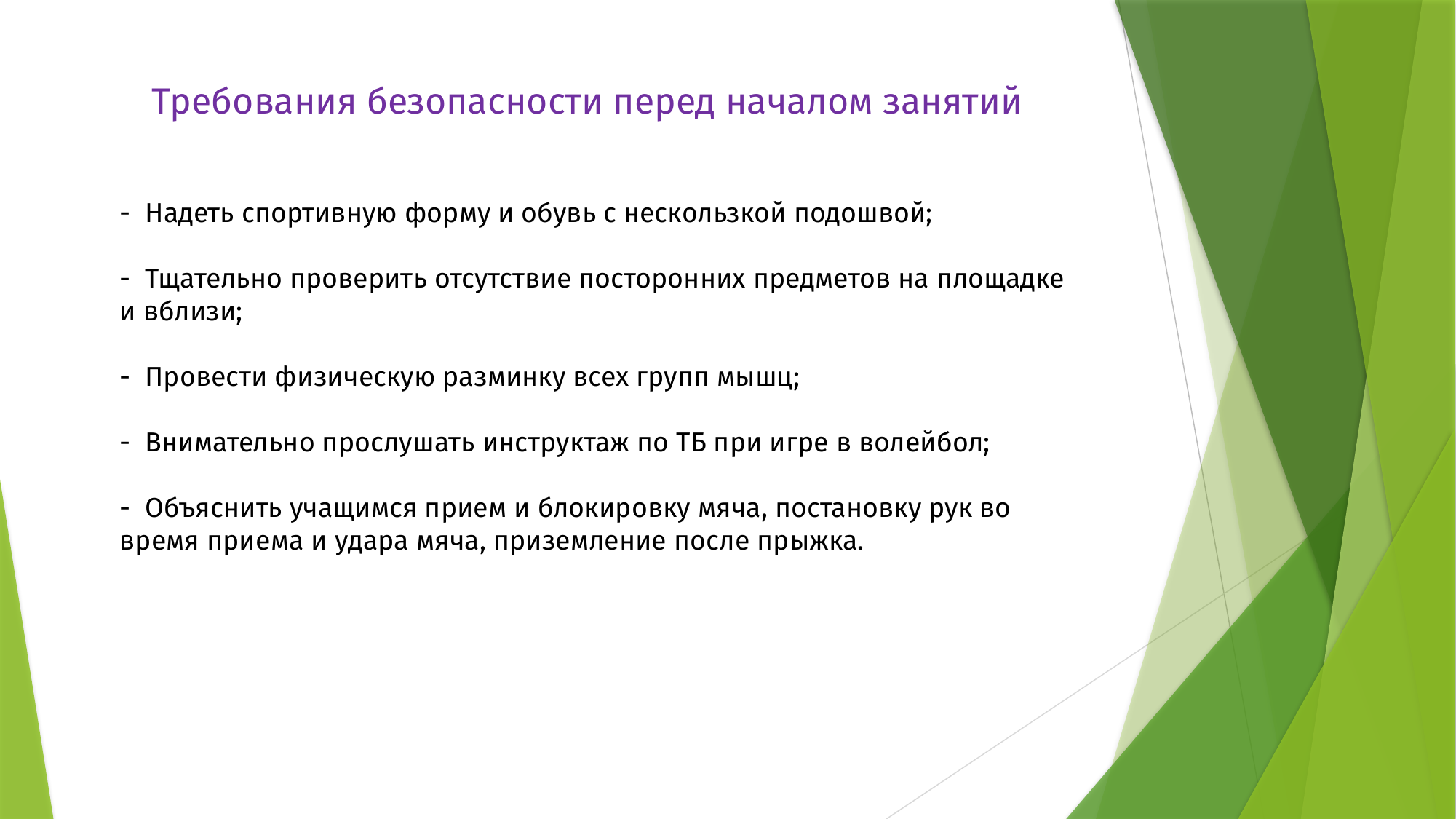

Требования безопасности перед началом занятий

-  Надеть спортивную форму и обувь с нескользкой подошвой;

-  Тщательно проверить отсутствие посторонних предметов на площадке и вблизи;

-  Провести физическую разминку всех групп мышц;

-  Внимательно прослушать инструктаж по ТБ при игре в волейбол;

-  Объяснить учащимся прием и блокировку мяча, постановку рук во время приема и удара мяча, приземление после прыжка.